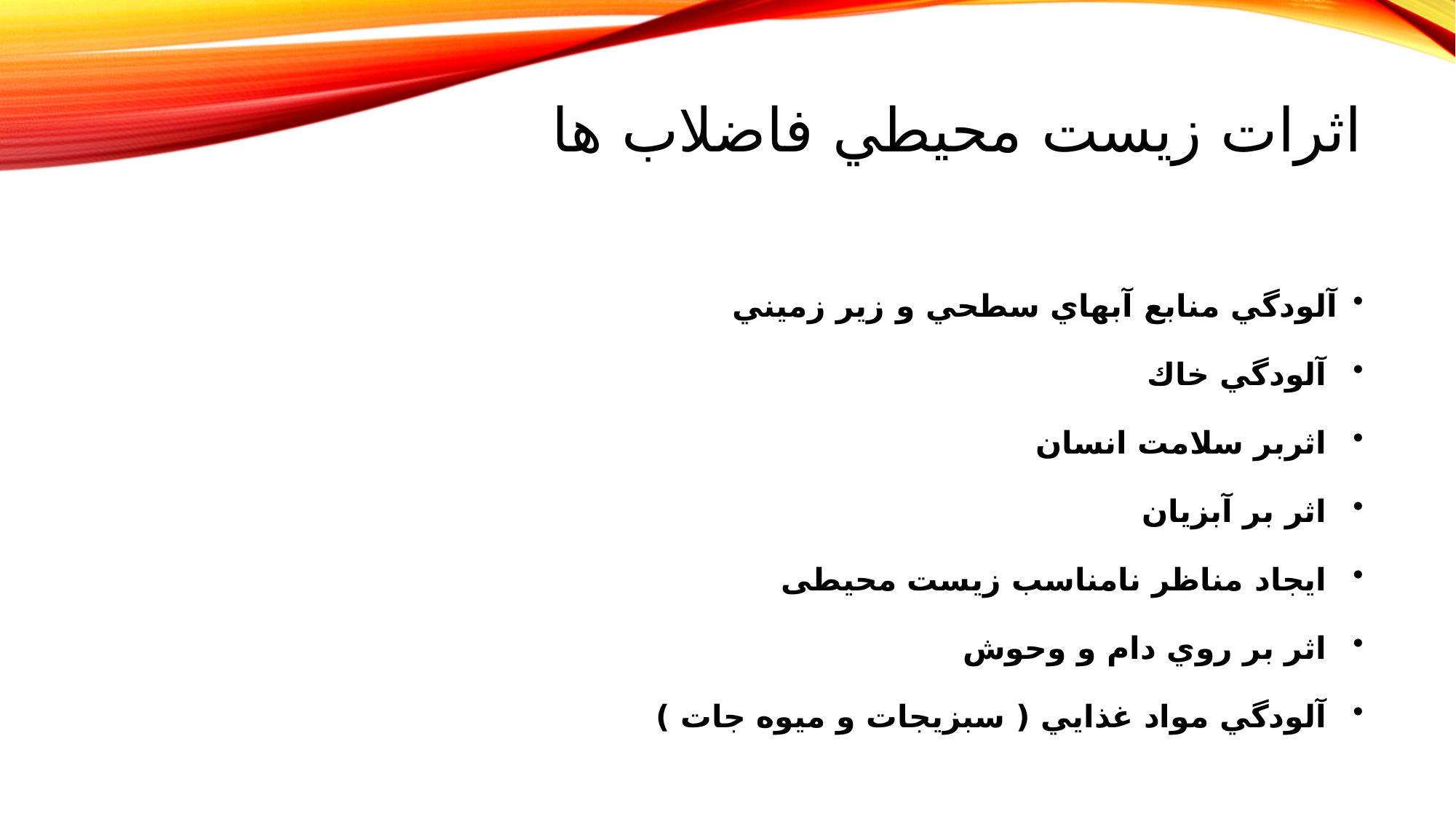

# اثرات زيست محيطي فاضلاب ها
آلودگي منابع آبهاي سطحي و زير زميني
 آلودگي خاك
 اثربر سلامت انسان
 اثر بر آبزيان
 ايجاد مناظر نامناسب زیست محيطی
 اثر بر روي دام و وحوش
 آلودگي مواد غذايي ( سبزيجات و ميوه جات )